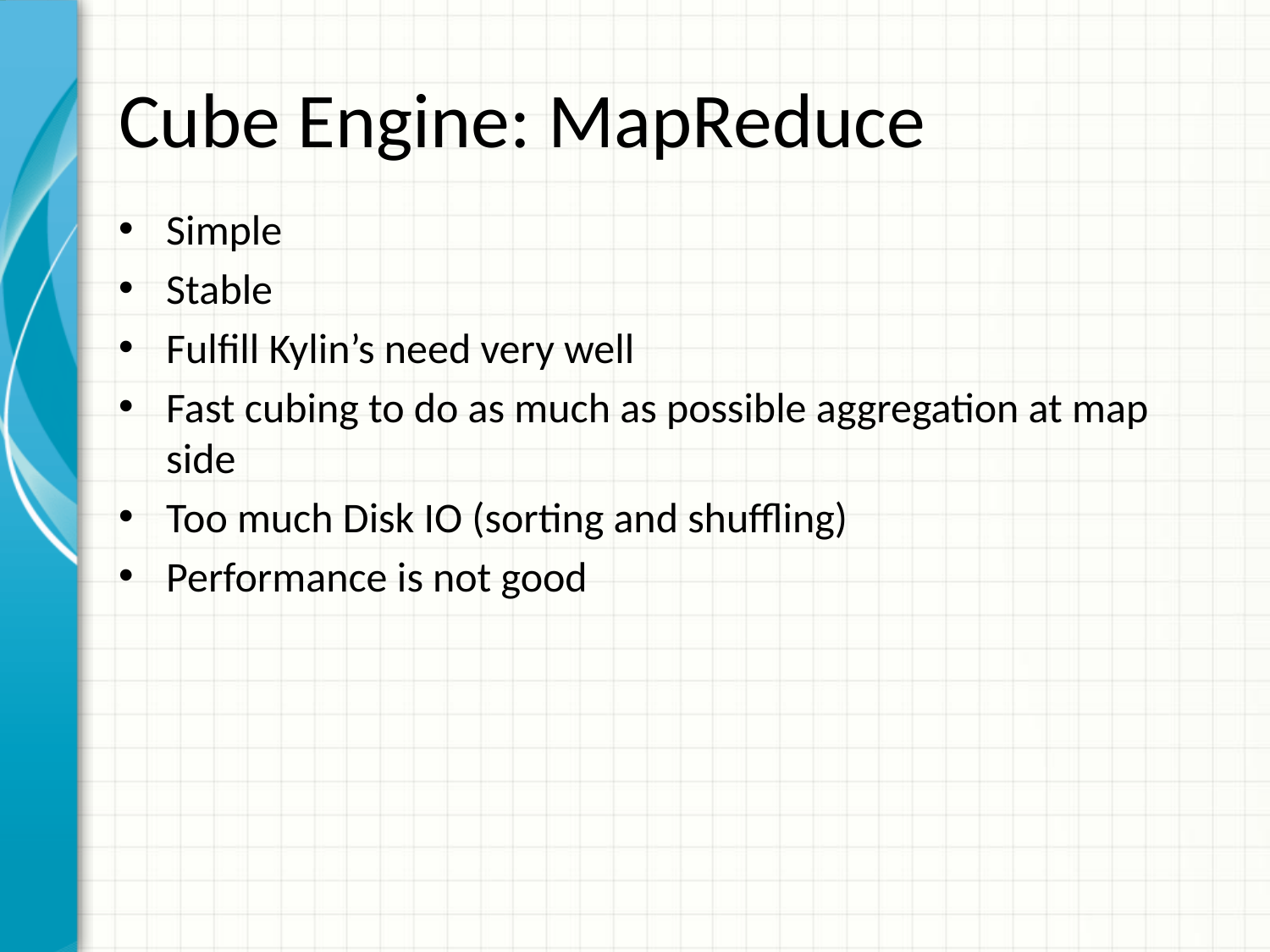

# Cube Engine: MapReduce
Simple
Stable
Fulfill Kylin’s need very well
Fast cubing to do as much as possible aggregation at map side
Too much Disk IO (sorting and shuffling)
Performance is not good